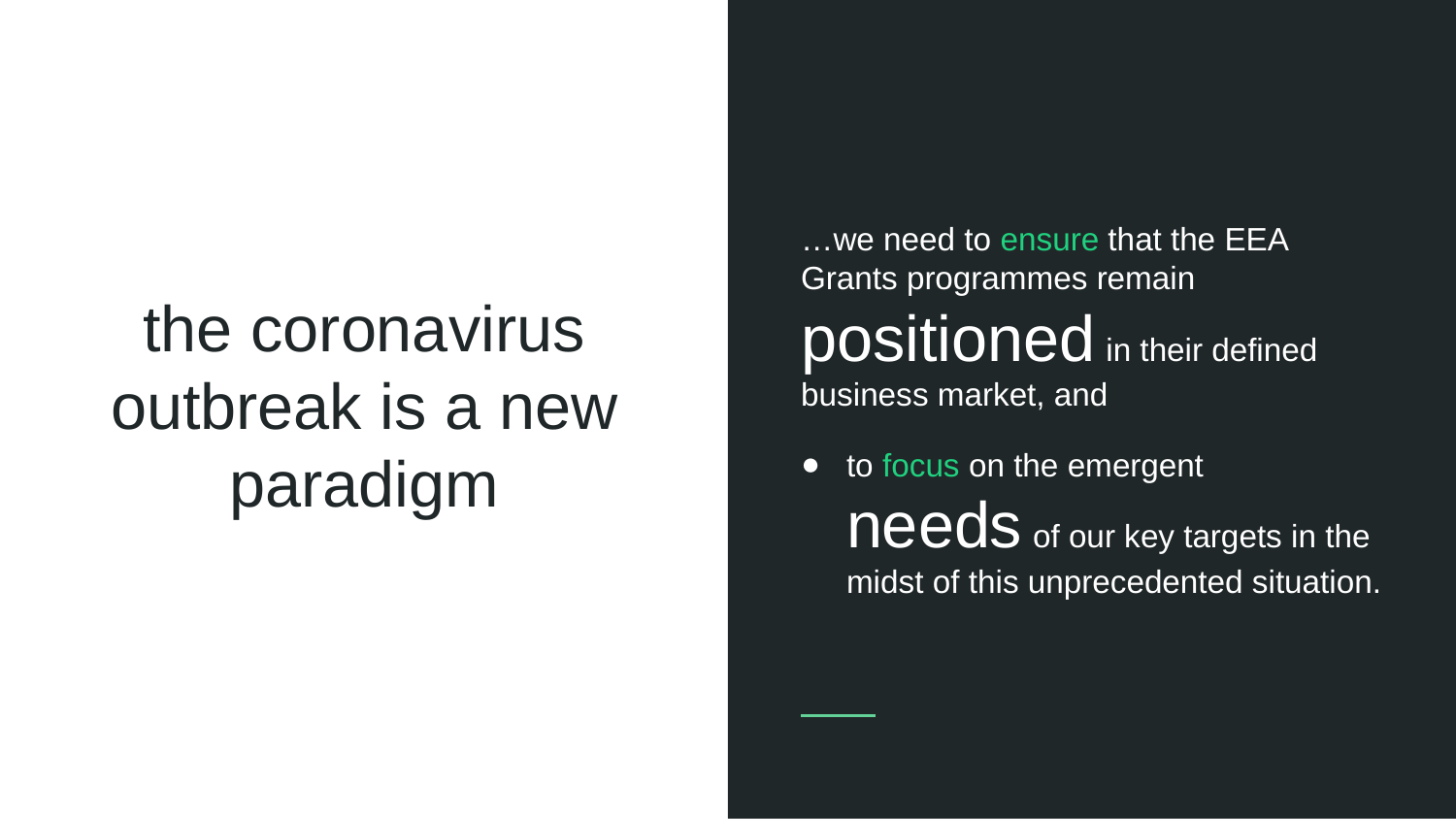

…we need to ensure that the EEA Grants programmes remain positioned in their defined business market, and
to focus on the emergent needs of our key targets in the midst of this unprecedented situation.
# the coronavirus outbreak is a new paradigm